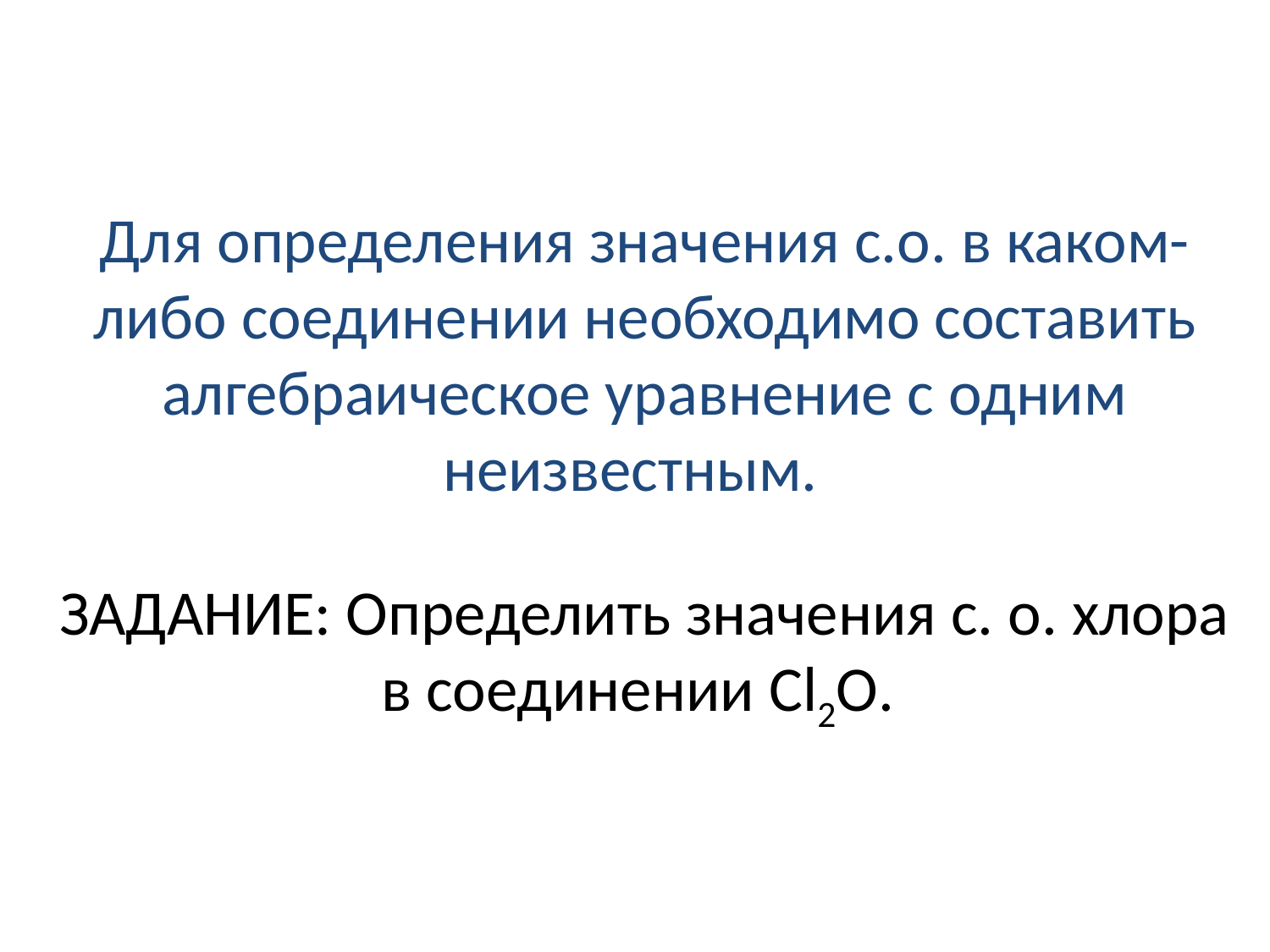

# Для определения значения с.о. в каком-либо соединении необходимо составить алгебраическое уравнение с одним неизвестным. ЗАДАНИЕ: Определить значения с. о. хлора в соединении Cl2O.